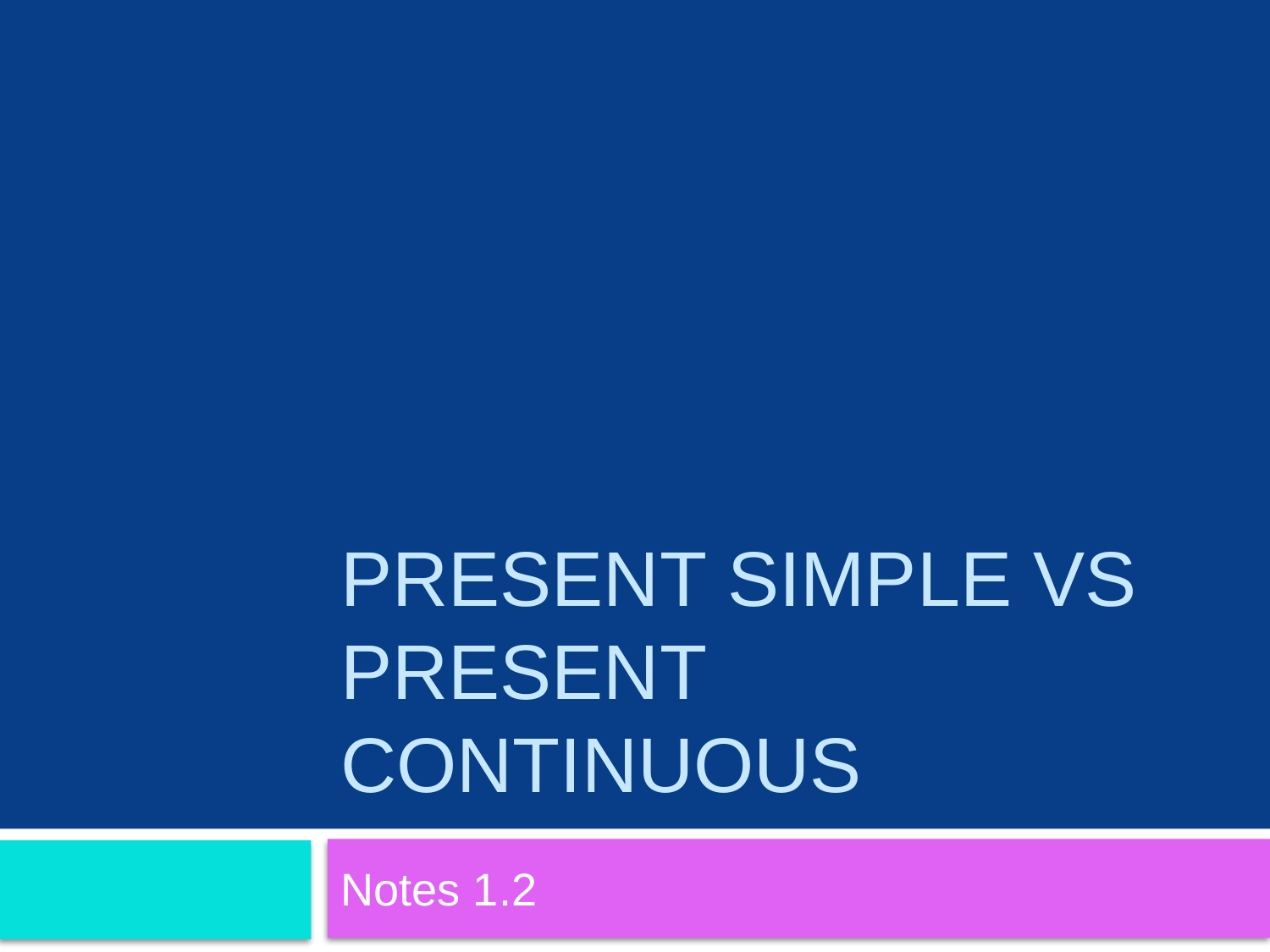

# Present Simple vs Present Continuous
Notes 1.2